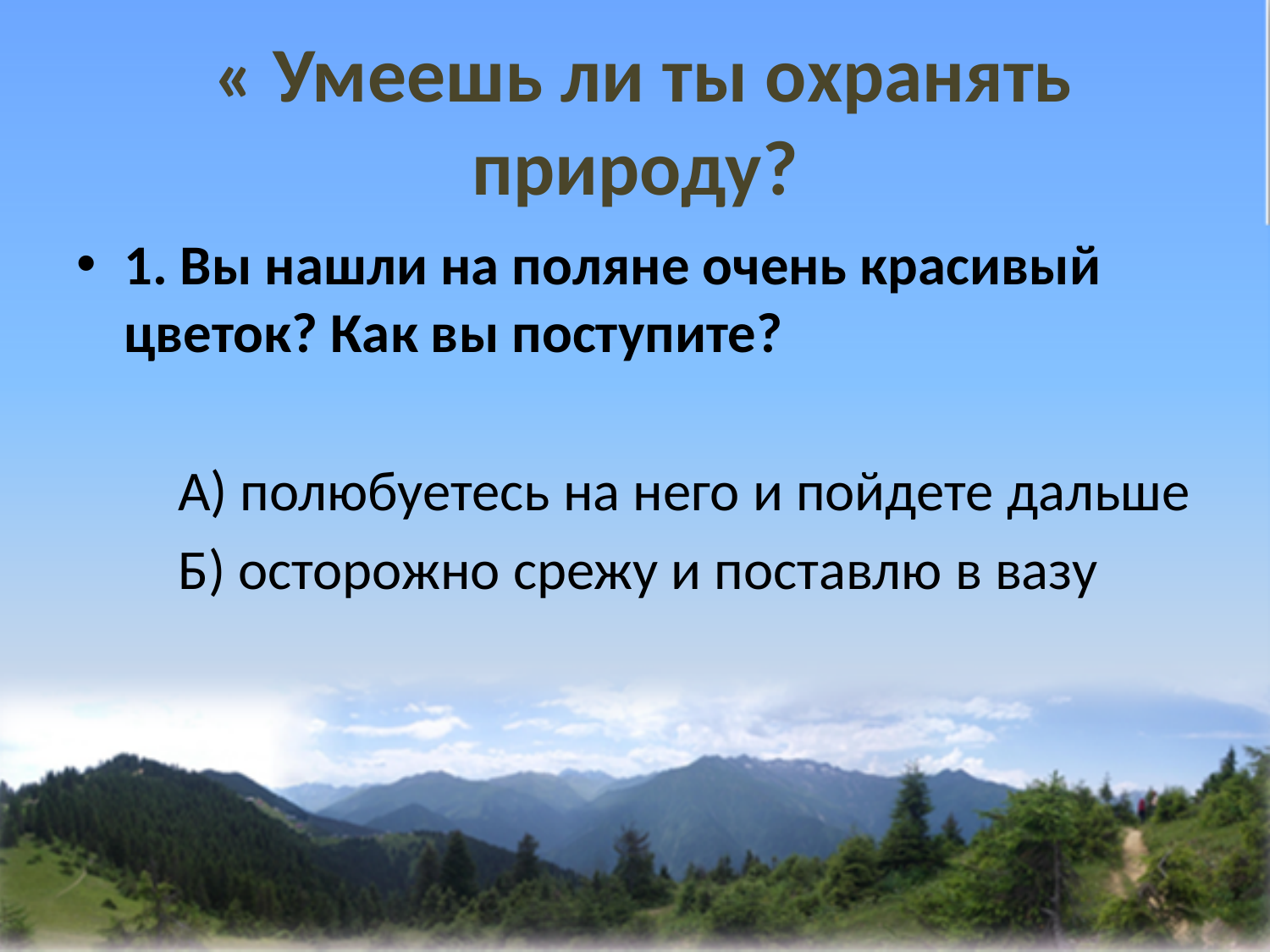

# « Умеешь ли ты охранять природу?
1. Вы нашли на поляне очень красивый цветок? Как вы поступите?

        А) полюбуетесь на него и пойдете дальше
        Б) осторожно срежу и поставлю в вазу